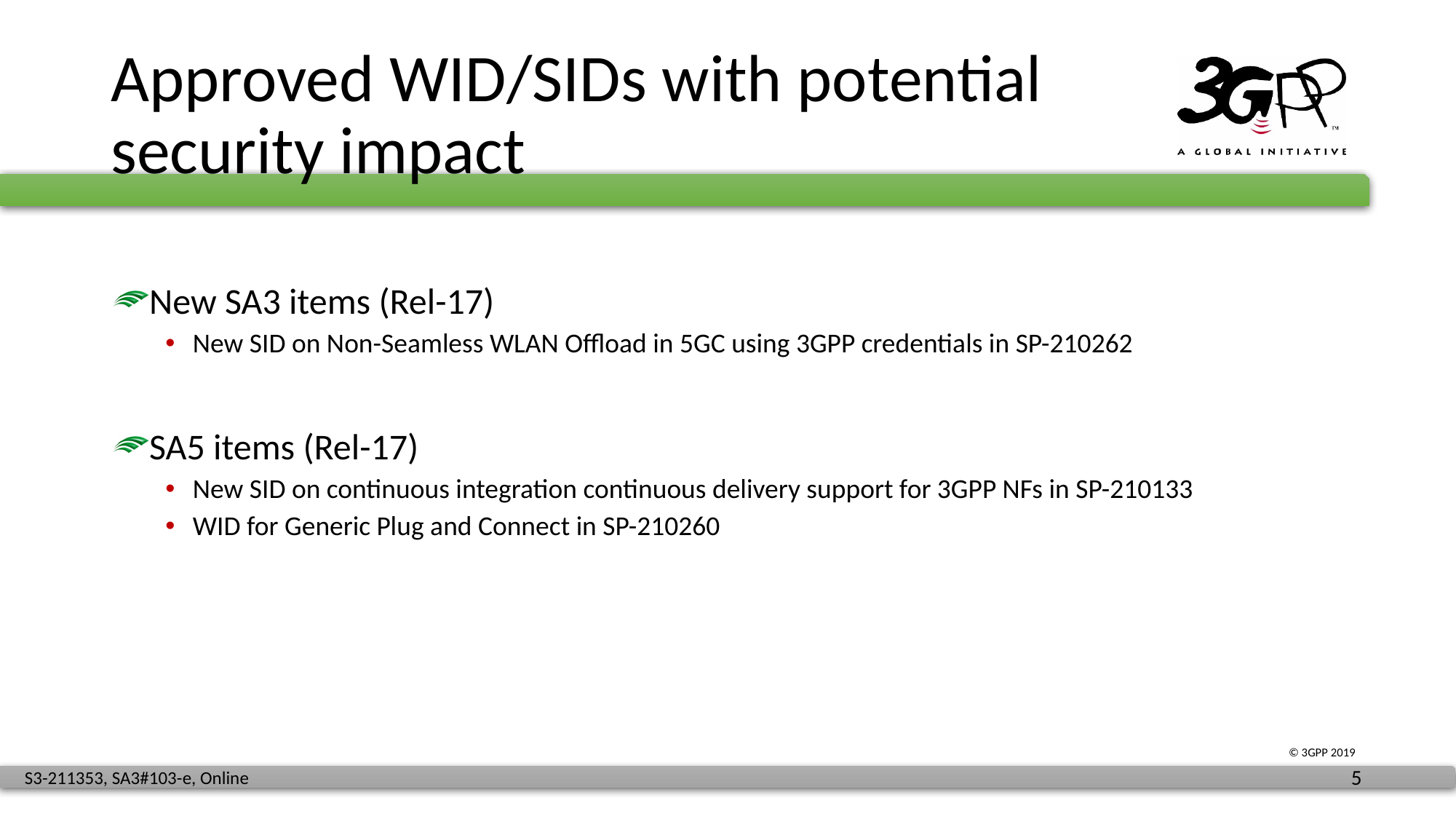

# Approved WID/SIDs with potential security impact

New SA3 items (Rel-17)
New SID on Non-Seamless WLAN Offload in 5GC using 3GPP credentials in SP-210262

SA5 items (Rel-17)
New SID on continuous integration continuous delivery support for 3GPP NFs in SP-210133
WID for Generic Plug and Connect in SP-210260